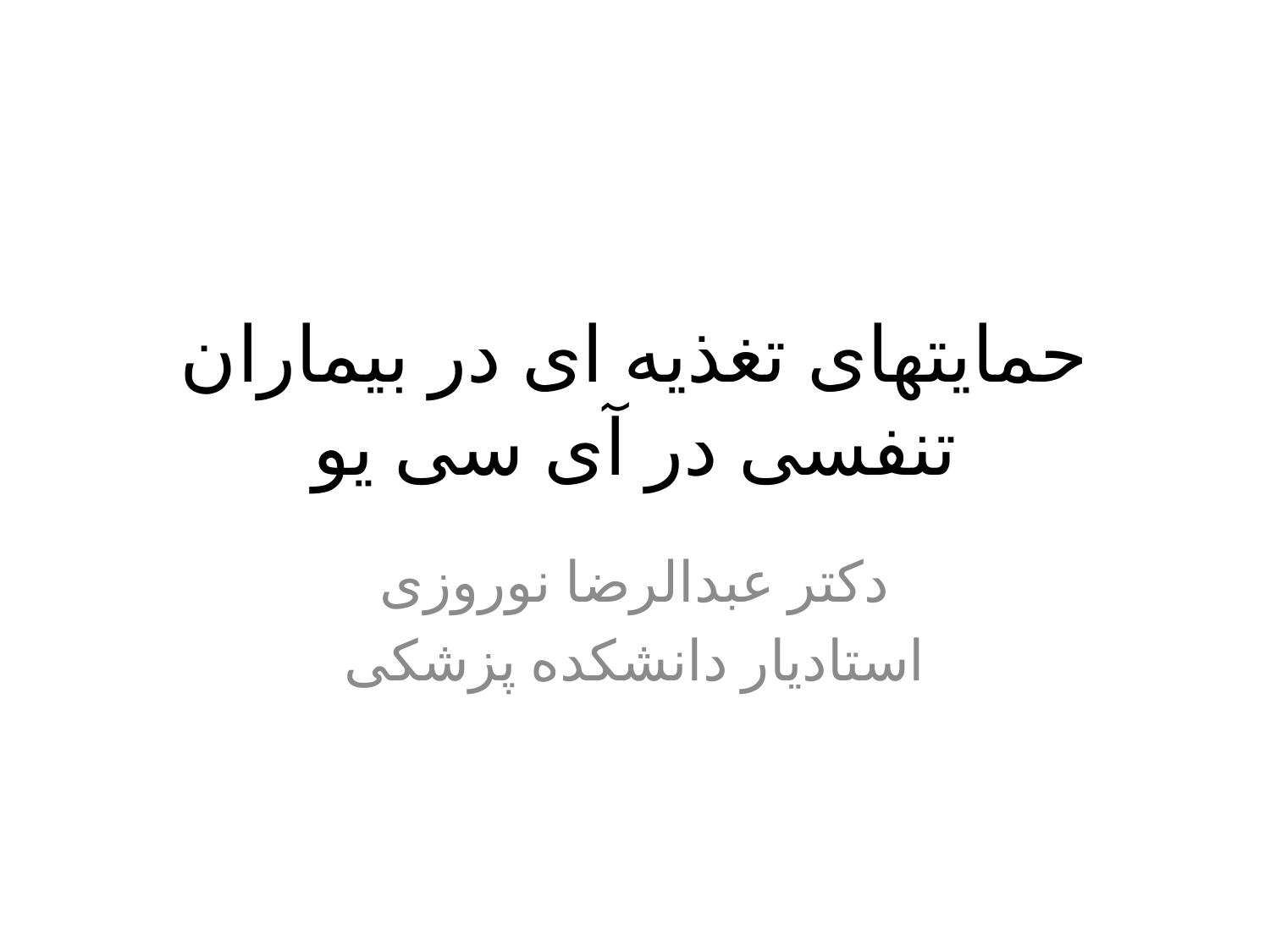

# حمایتهای تغذیه ای در بیماران تنفسی در آی سی یو
دکتر عبدالرضا نوروزی
استادیار دانشکده پزشکی